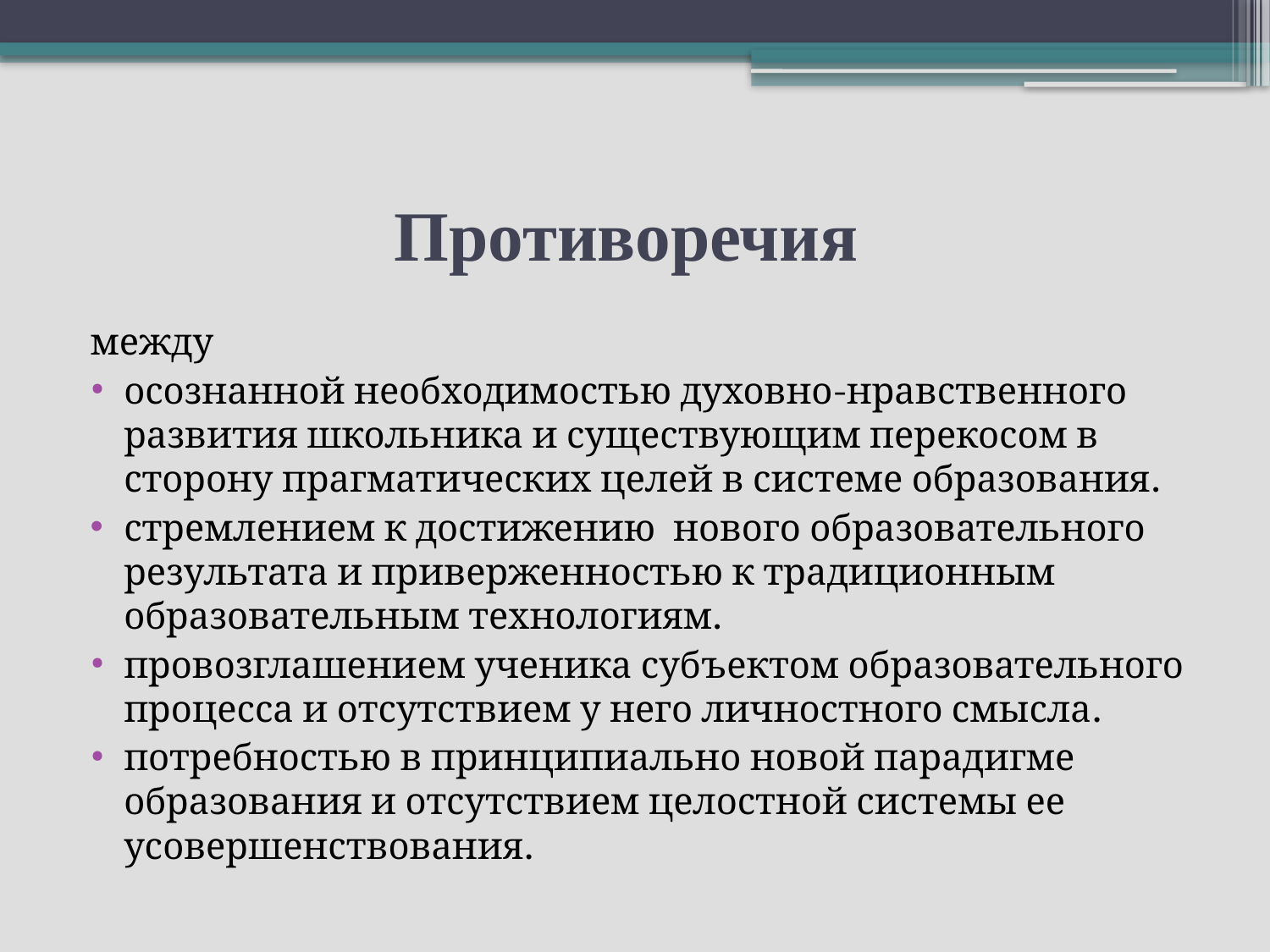

# Противоречия
между
осознанной необходимостью духовно-нравственного развития школьника и существующим перекосом в сторону прагматических целей в системе образования.
стремлением к достижению  нового образовательного результата и приверженностью к традиционным образовательным технологиям.
провозглашением ученика субъектом образовательного процесса и отсутствием у него личностного смысла.
потребностью в принципиально новой парадигме образования и отсутствием целостной системы ее усовершенствования.